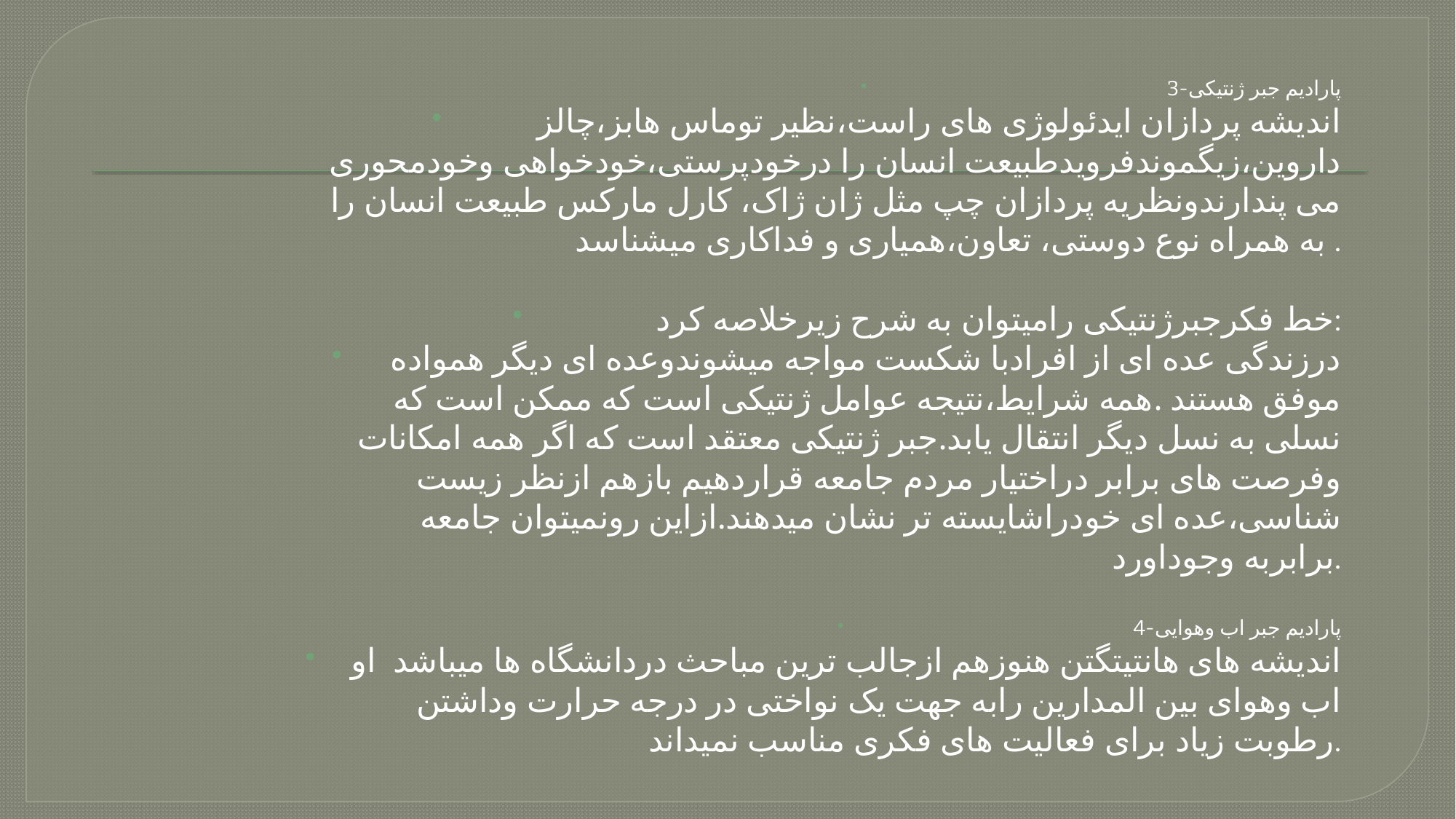

3-پارادیم جبر ژنتیکی
اندیشه پردازان ایدئولوژی های راست،نظیر توماس هابز،چالز داروین،زیگموندفرویدطبیعت انسان را درخودپرستی،خودخواهی وخودمحوری می پندارندونظریه پردازان چپ مثل ژان ژاک، کارل مارکس طبیعت انسان را به همراه نوع دوستی، تعاون،همیاری و فداکاری میشناسد .

خط فکرجبرژنتیکی رامیتوان به شرح زیرخلاصه کرد:
درزندگی عده ای از افرادبا شکست مواجه میشوندوعده ای دیگر همواده موفق هستند .همه شرایط،نتیجه عوامل ژنتیکی است که ممکن است که نسلی به نسل دیگر انتقال یابد.جبر ژنتیکی معتقد است که اگر همه امکانات وفرصت های برابر دراختیار مردم جامعه قراردهیم بازهم ازنظر زیست شناسی،عده ای خودراشایسته تر نشان میدهند.ازاین رونمیتوان جامعه برابربه وجوداورد.

4-پارادیم جبر اب وهوایی
اندیشه های هانتیتگتن هنوزهم ازجالب ترین مباحث دردانشگاه ها میباشد  او اب وهوای بین المدارین رابه جهت یک نواختی در درجه حرارت وداشتن رطوبت زیاد برای فعالیت های فکری مناسب نمیداند.